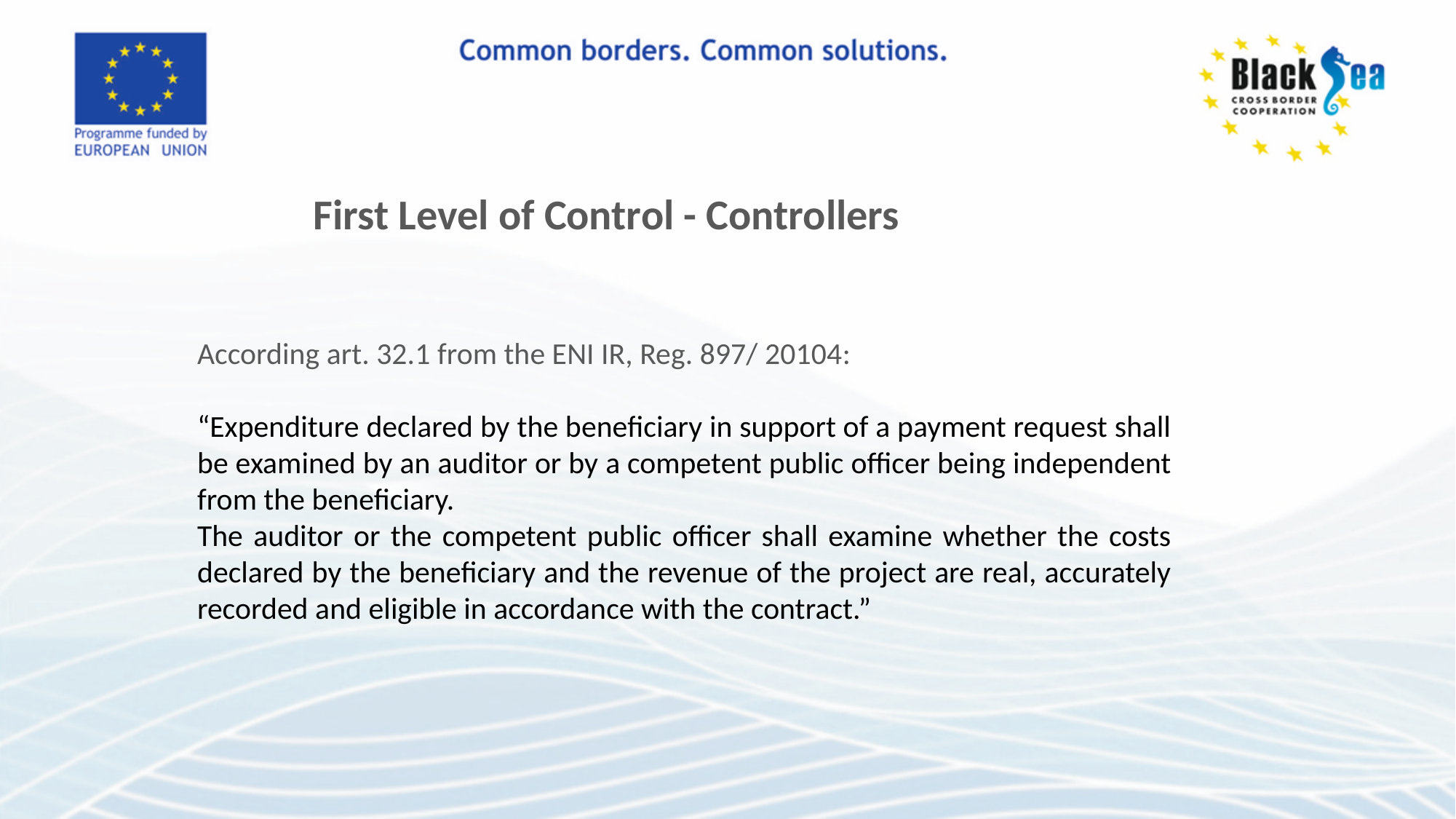

First Level of Control - Controllers
According art. 32.1 from the ENI IR, Reg. 897/ 20104:

“Expenditure declared by the beneficiary in support of a payment request shall be examined by an auditor or by a competent public officer being independent from the beneficiary.
The auditor or the competent public officer shall examine whether the costs declared by the beneficiary and the revenue of the project are real, accurately recorded and eligible in accordance with the contract.”